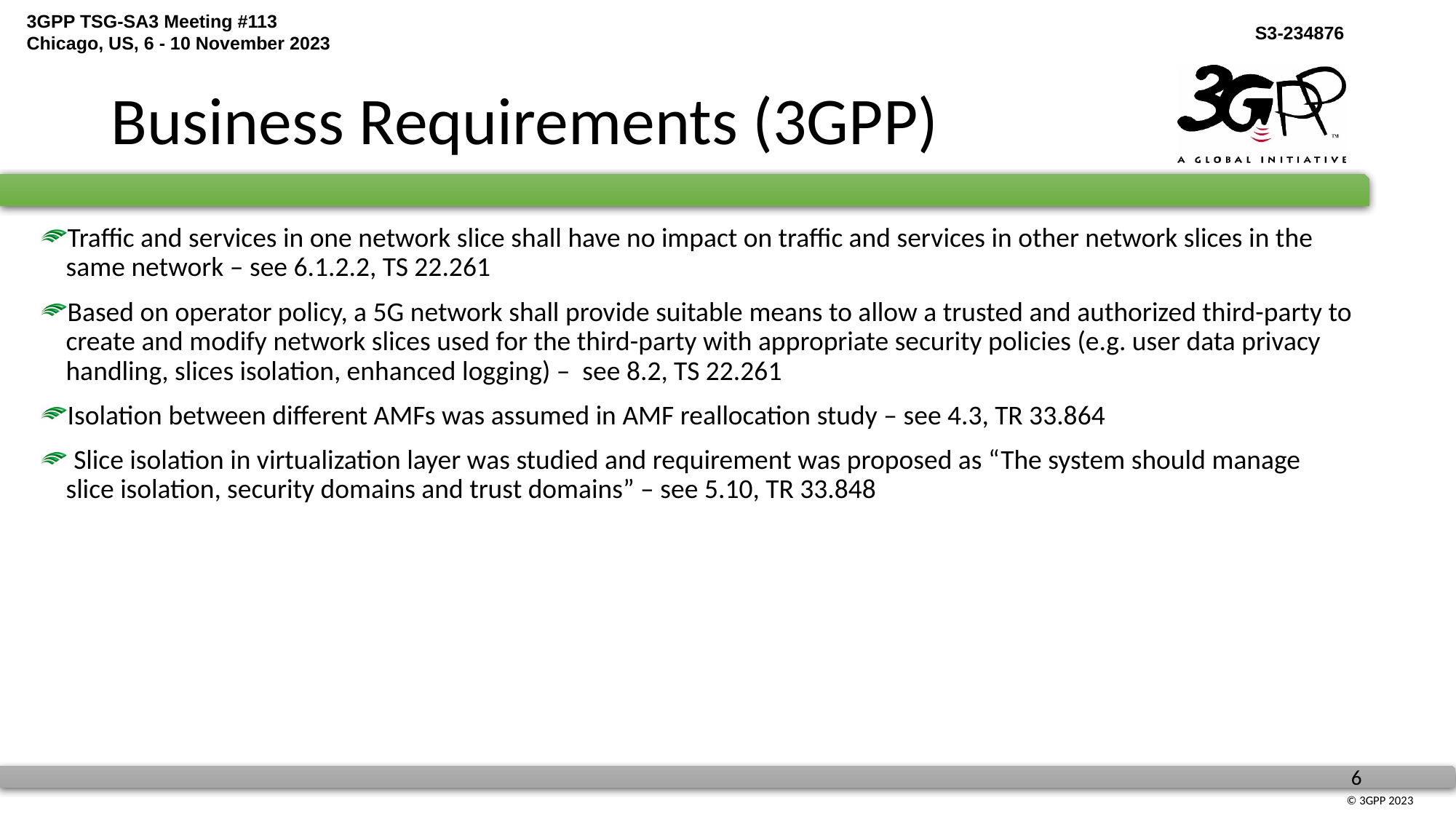

# Business Requirements (3GPP)
Traffic and services in one network slice shall have no impact on traffic and services in other network slices in the same network – see 6.1.2.2, TS 22.261
Based on operator policy, a 5G network shall provide suitable means to allow a trusted and authorized third-party to create and modify network slices used for the third-party with appropriate security policies (e.g. user data privacy handling, slices isolation, enhanced logging) –  see 8.2, TS 22.261
Isolation between different AMFs was assumed in AMF reallocation study – see 4.3, TR 33.864
 Slice isolation in virtualization layer was studied and requirement was proposed as “The system should manage slice isolation, security domains and trust domains” – see 5.10, TR 33.848